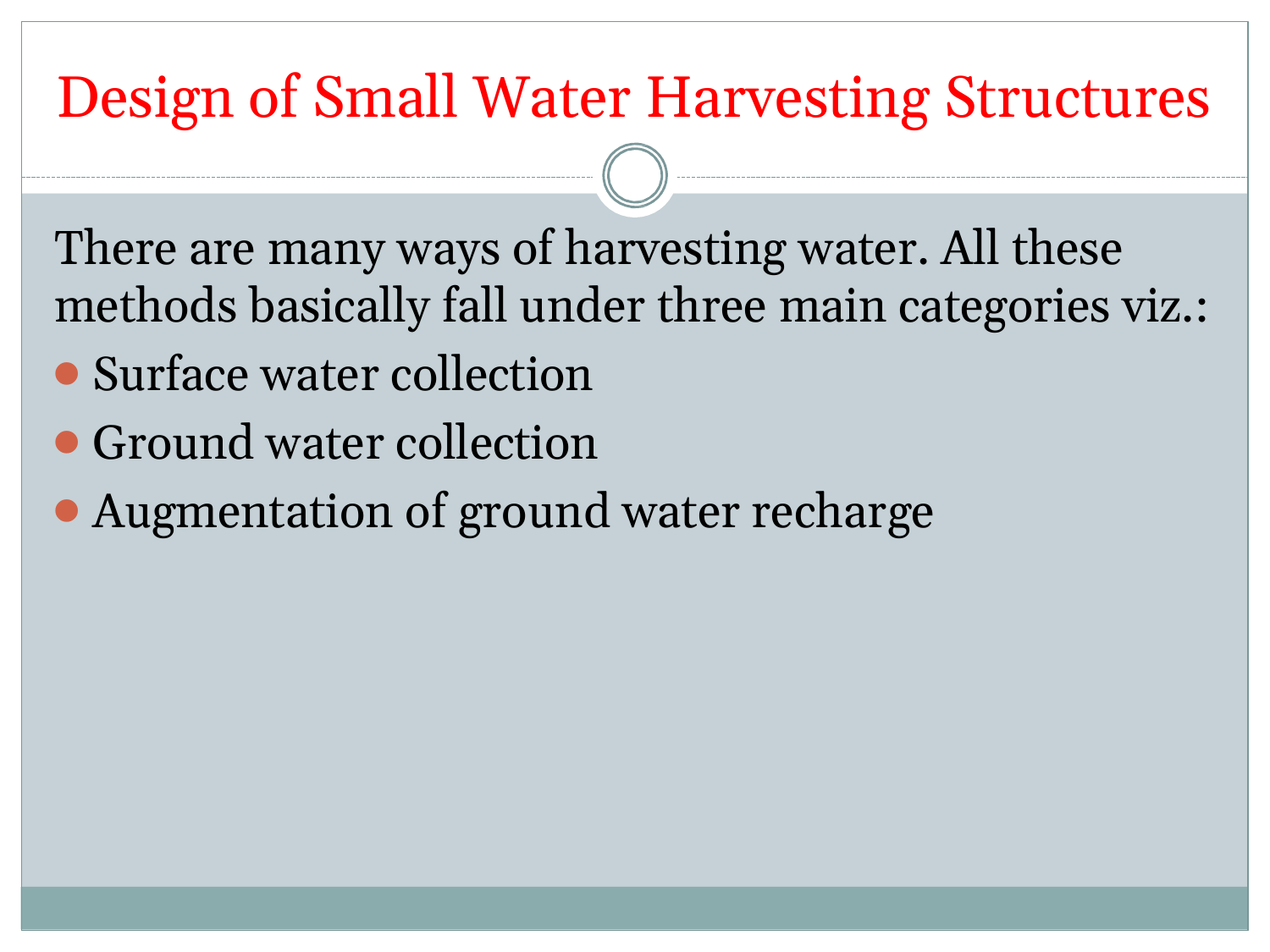

# Design of Small Water Harvesting Structures

There are many ways of harvesting water. All these  methods basically fall under three main categories viz.:
Surface water collection
Ground water collection
Augmentation of ground water recharge